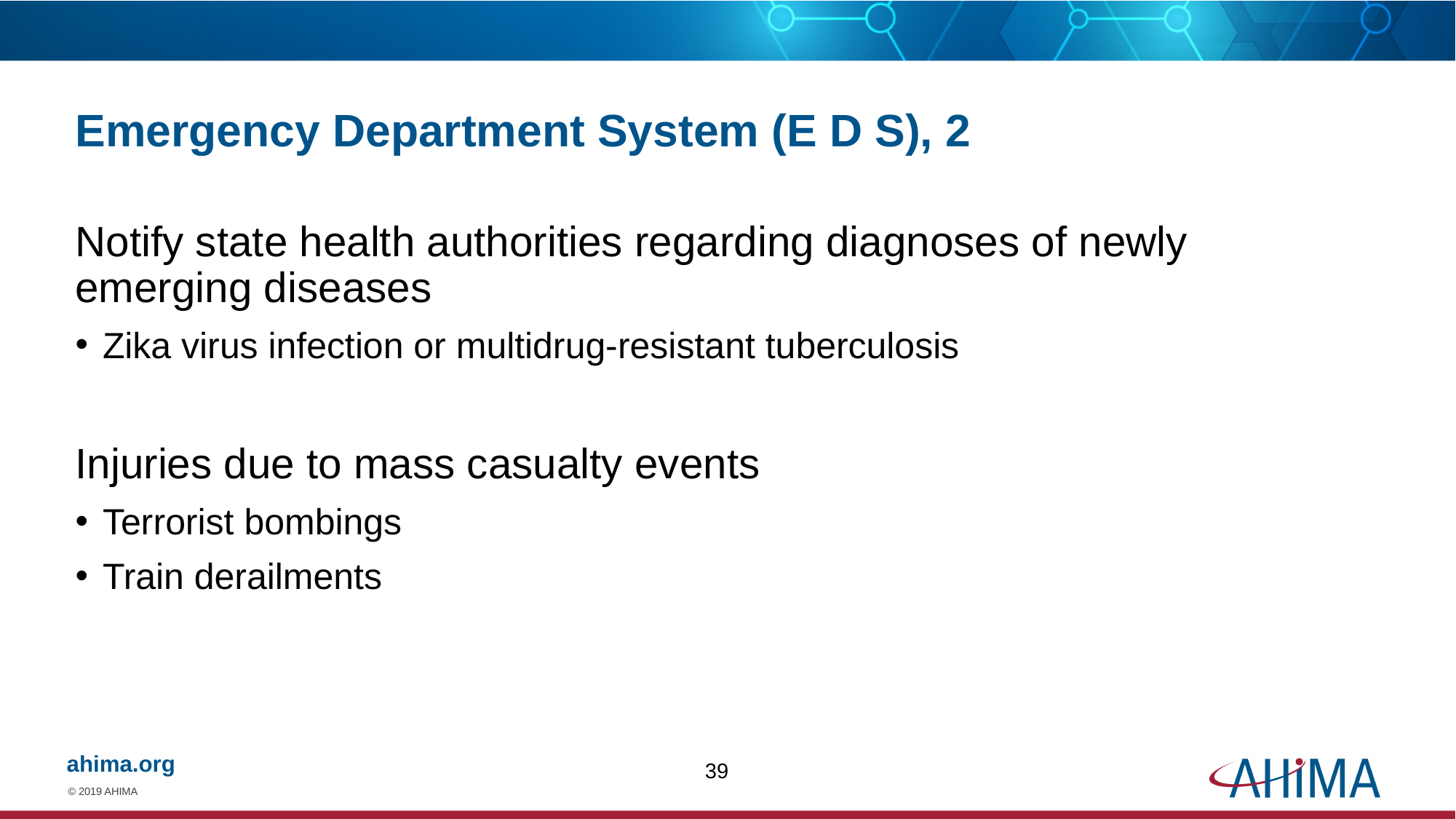

# Emergency Department System (E D S), 2
Notify state health authorities regarding diagnoses of newly emerging diseases
Zika virus infection or multidrug-resistant tuberculosis

Injuries due to mass casualty events
Terrorist bombings
Train derailments